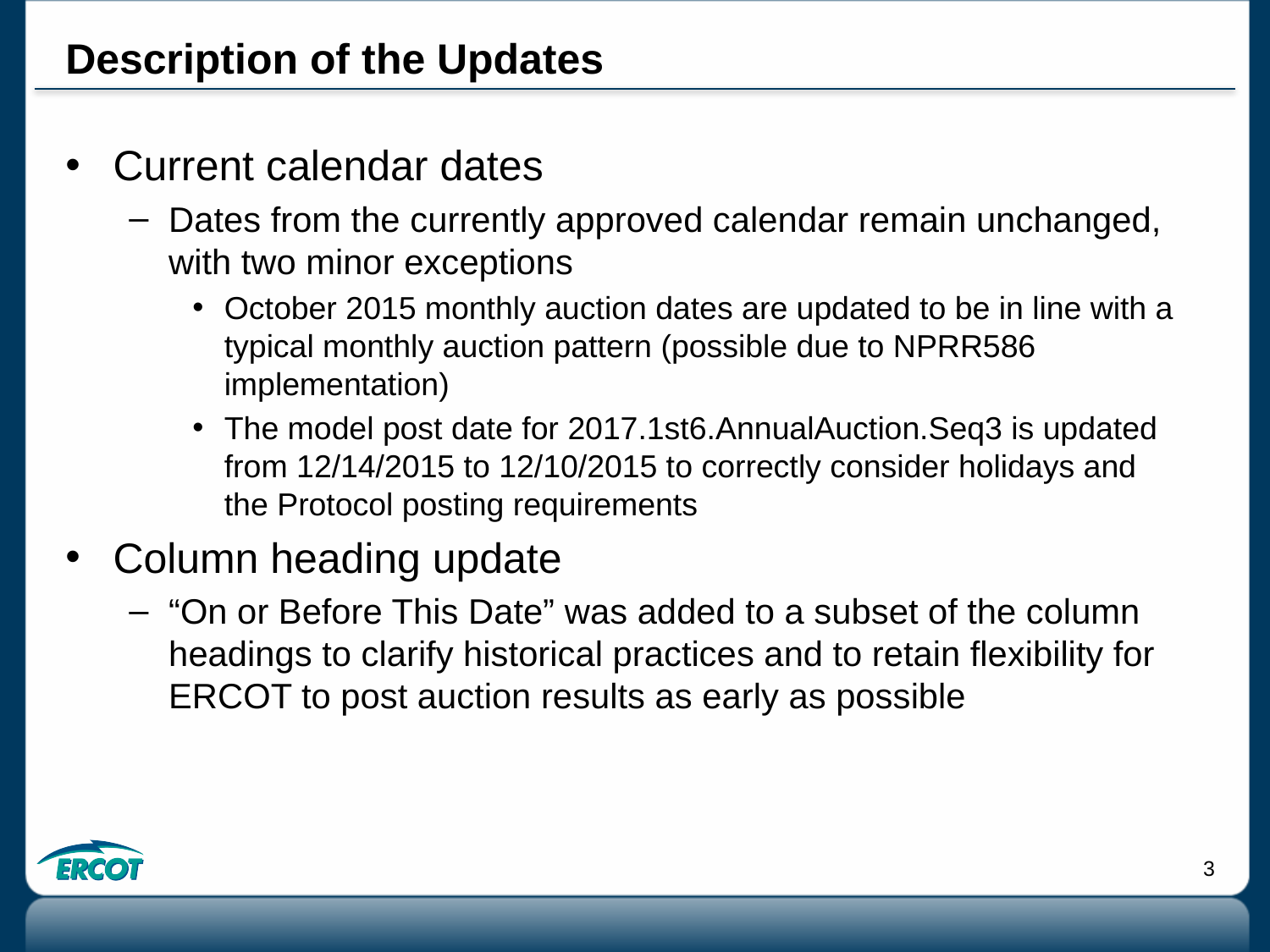

# Description of the Updates
Current calendar dates
Dates from the currently approved calendar remain unchanged, with two minor exceptions
October 2015 monthly auction dates are updated to be in line with a typical monthly auction pattern (possible due to NPRR586 implementation)
The model post date for 2017.1st6.AnnualAuction.Seq3 is updated from 12/14/2015 to 12/10/2015 to correctly consider holidays and the Protocol posting requirements
Column heading update
“On or Before This Date” was added to a subset of the column headings to clarify historical practices and to retain flexibility for ERCOT to post auction results as early as possible